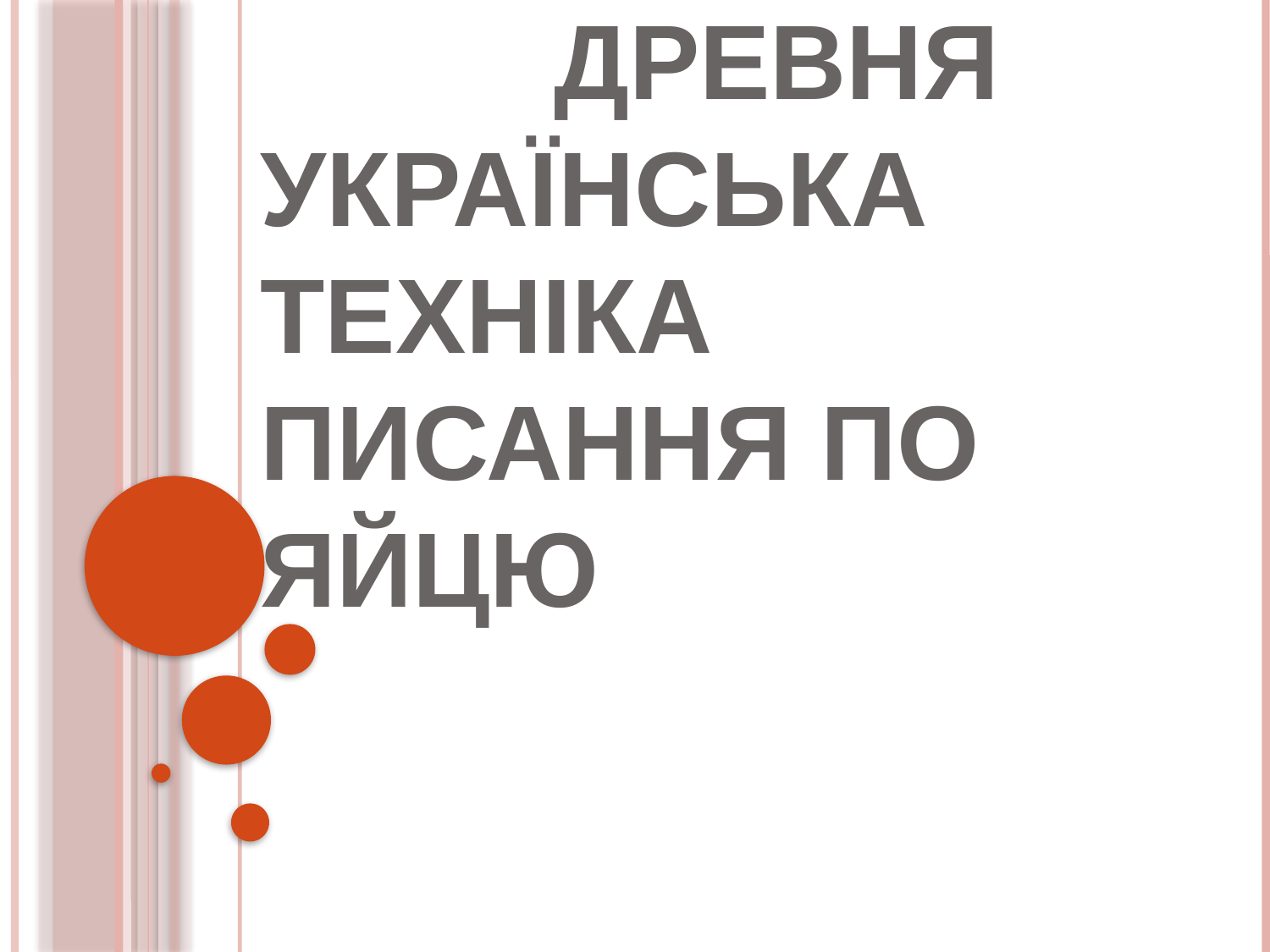

# Древня українська  техніка   писання по яйцю